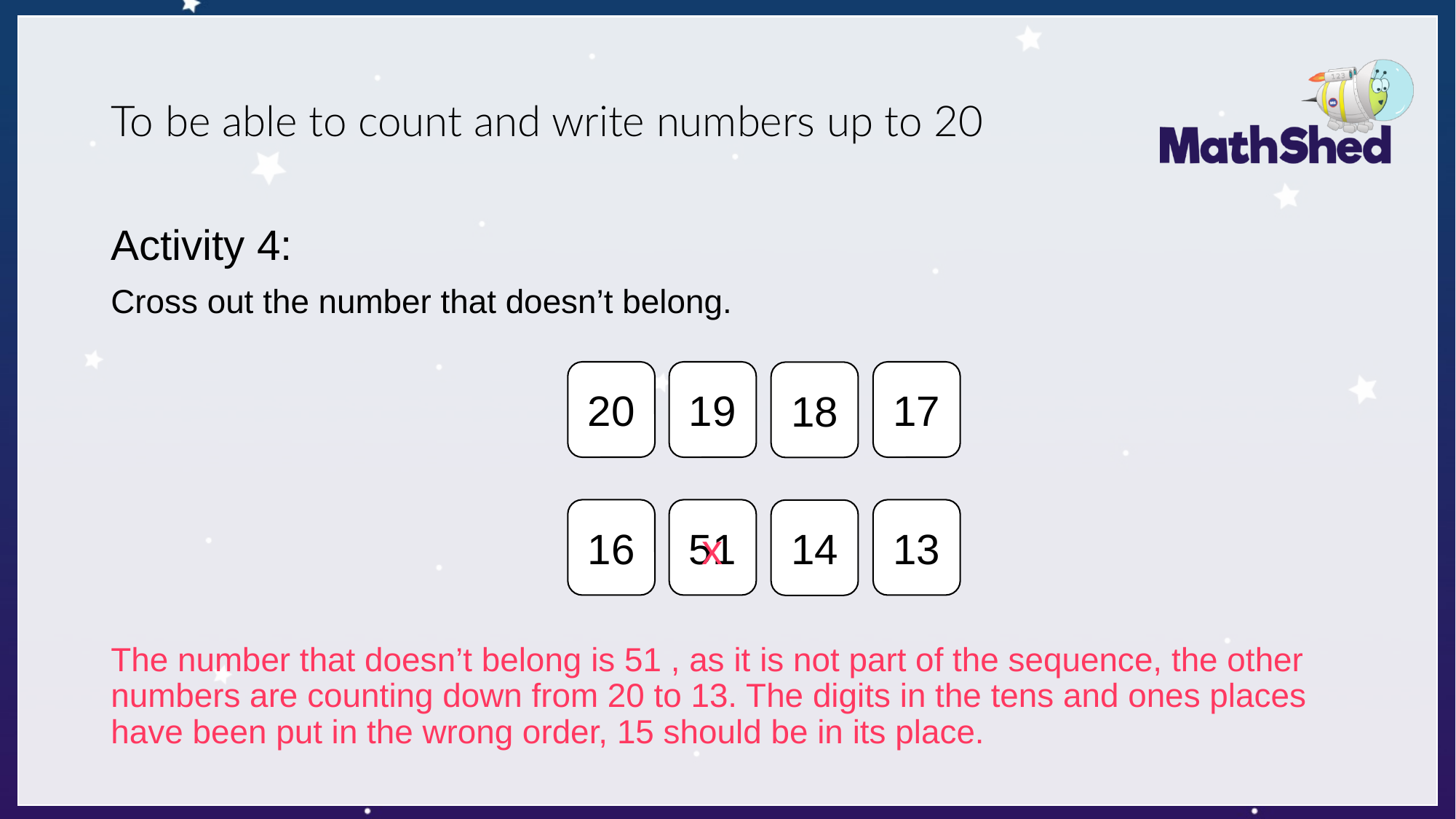

# To be able to count and write numbers up to 20
Activity 4:
Cross out the number that doesn’t belong.

The number that doesn’t belong is 51 , as it is not part of the sequence, the other numbers are counting down from 20 to 13. The digits in the tens and ones places have been put in the wrong order, 15 should be in its place.

17
19
20
18
x

13
51
16
14